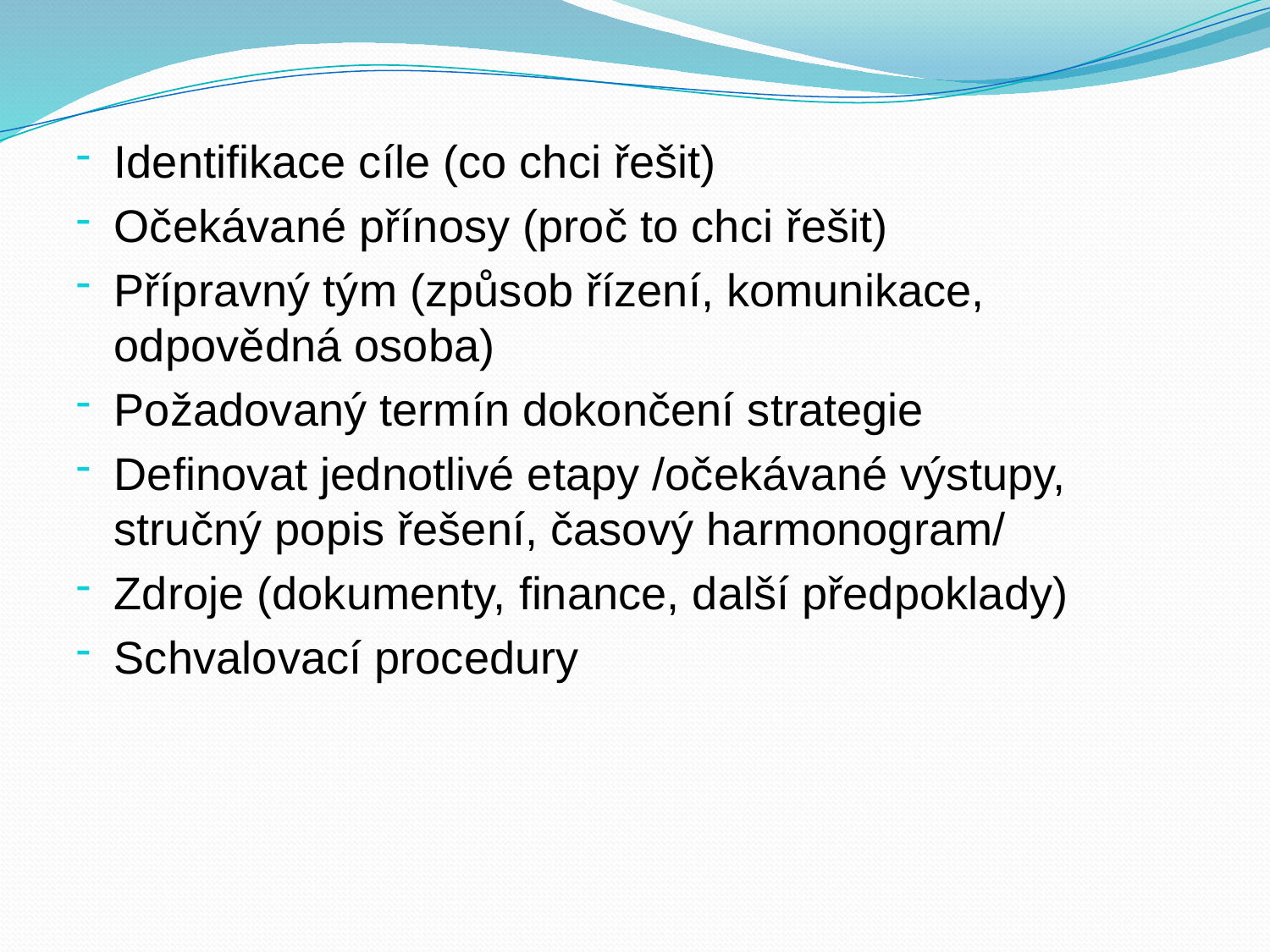

Identifikace cíle (co chci řešit)
Očekávané přínosy (proč to chci řešit)
Přípravný tým (způsob řízení, komunikace, odpovědná osoba)
Požadovaný termín dokončení strategie
Definovat jednotlivé etapy /očekávané výstupy, stručný popis řešení, časový harmonogram/
Zdroje (dokumenty, finance, další předpoklady)
Schvalovací procedury